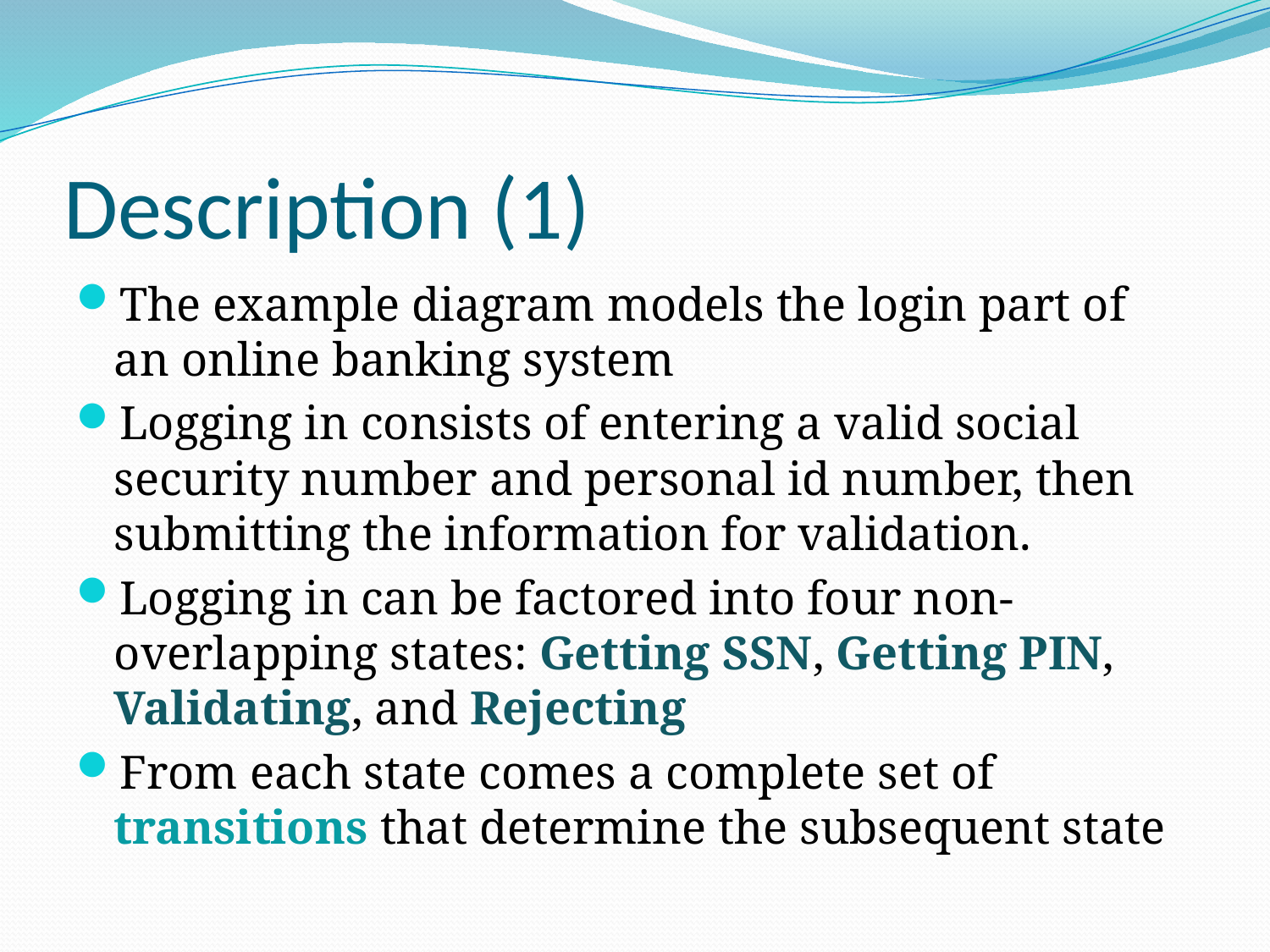

# Description (1)
The example diagram models the login part of an online banking system
Logging in consists of entering a valid social security number and personal id number, then submitting the information for validation.
Logging in can be factored into four non-overlapping states: Getting SSN, Getting PIN, Validating, and Rejecting
From each state comes a complete set of transitions that determine the subsequent state